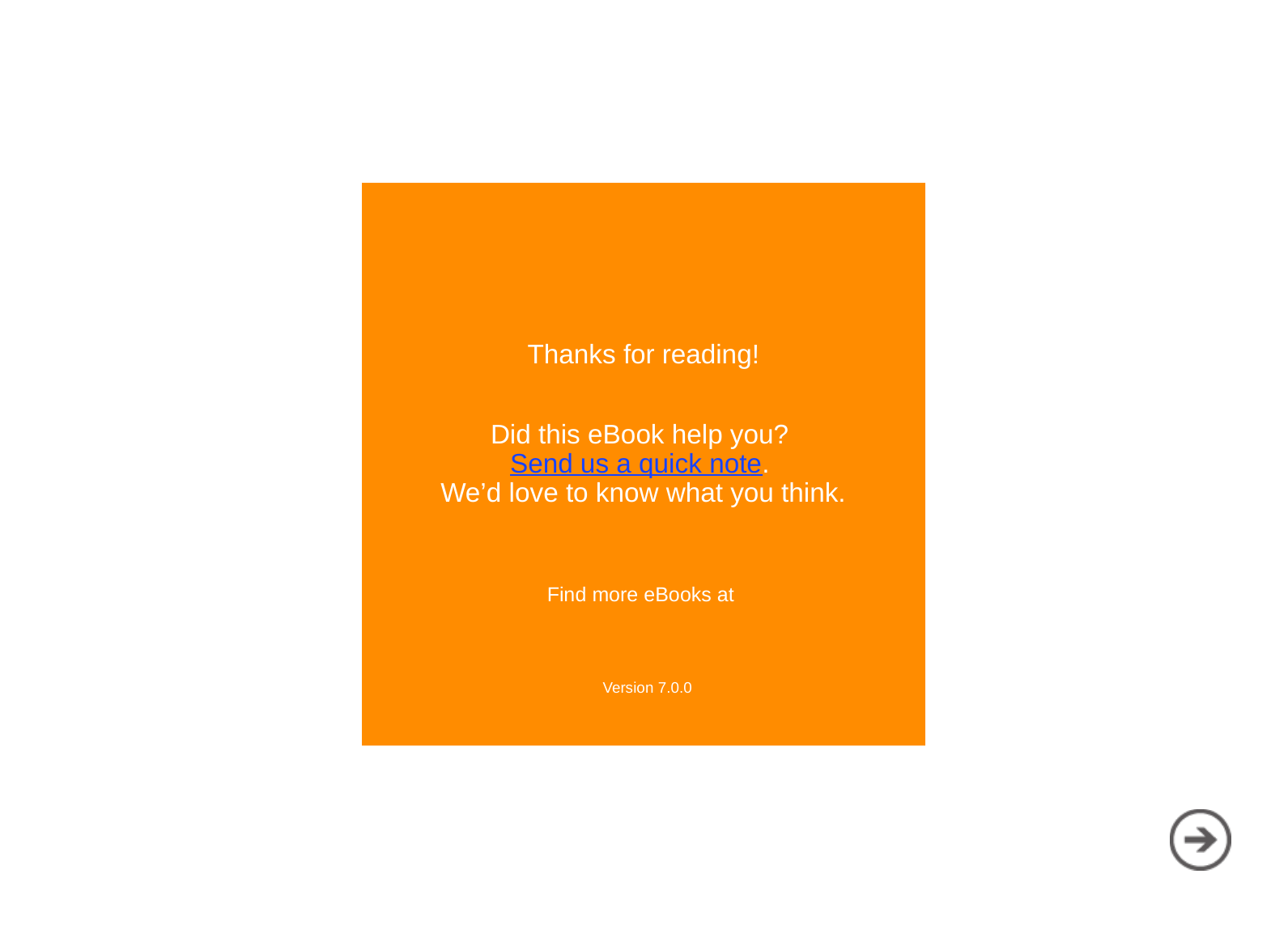

Thanks for reading!

Did this eBook help you?
Send us a quick note.
We’d love to know what you think.

Find more eBooks at
CRMCustomerCenter.com
Version 7.0.0